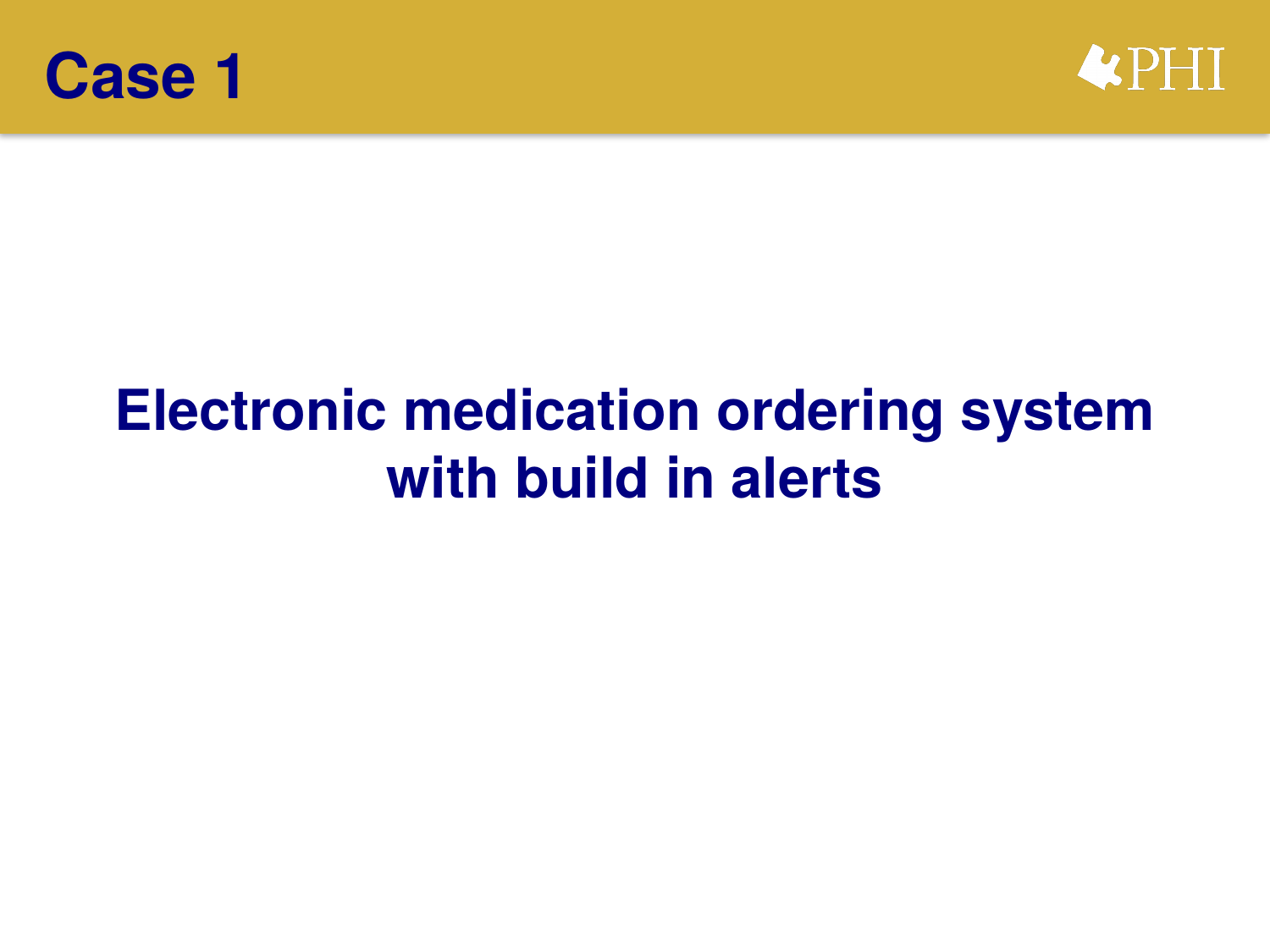

# Case 1
Electronic medication ordering system with build in alerts